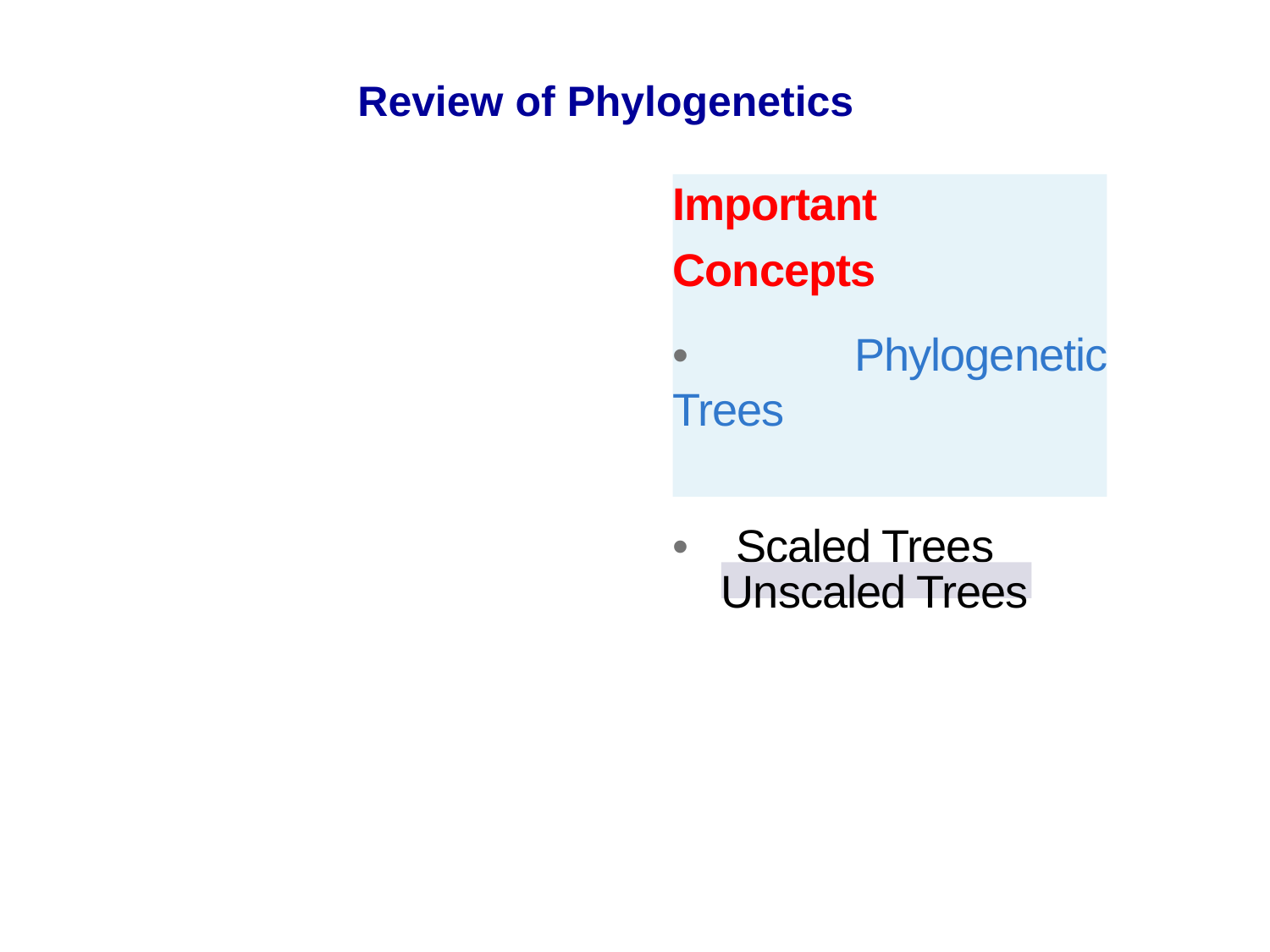

Review of Phylogenetics
Important
Concepts
•    Phylogenetic Trees
•    Scaled Trees
Unscaled Trees